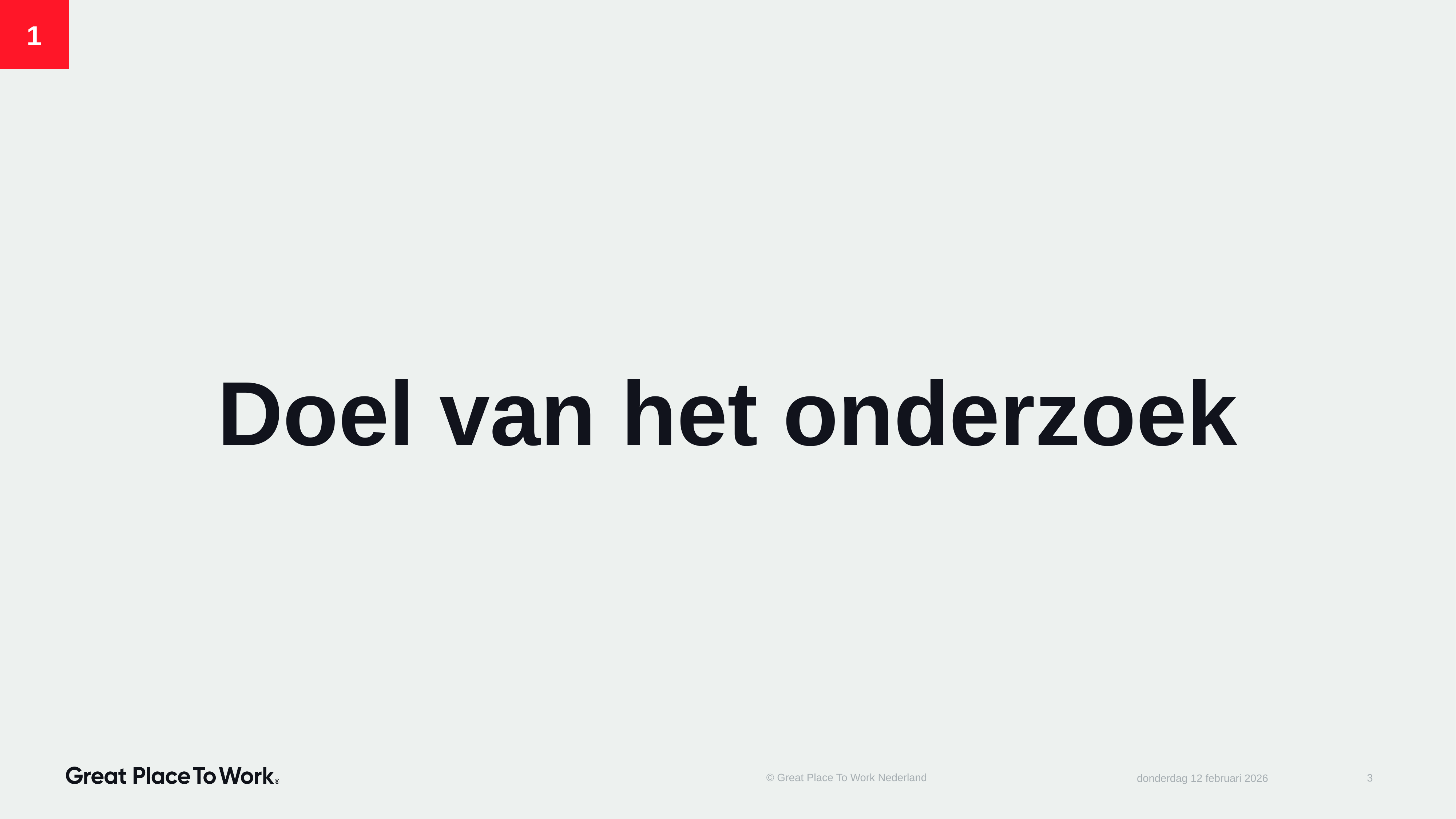

1
Doel van het onderzoek
© Great Place To Work Nederland
3
donderdag 12 februari 2026